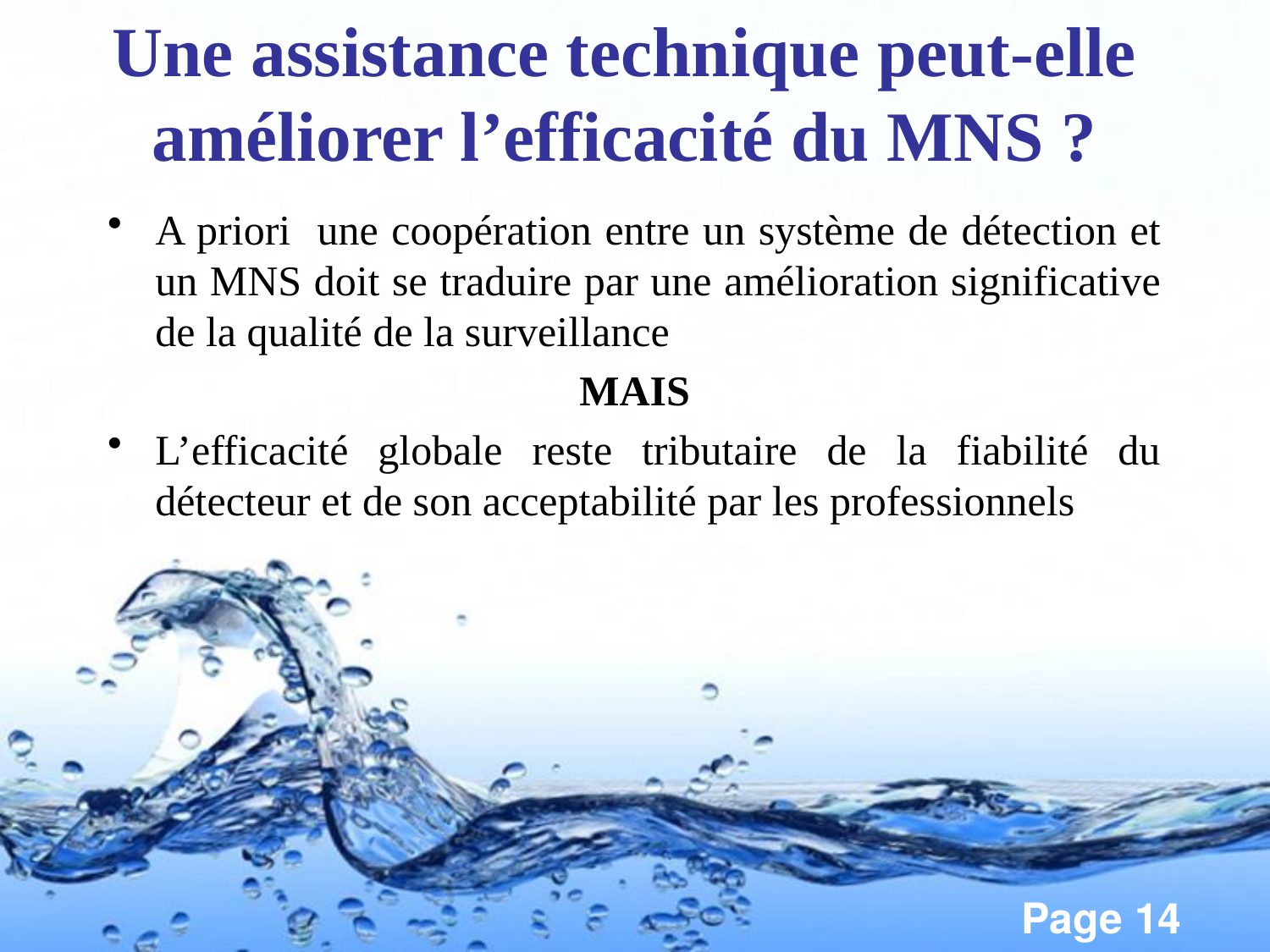

# Une assistance technique peut-elle améliorer l’efficacité du MNS ?
A priori  une coopération entre un système de détection et un MNS doit se traduire par une amélioration significative de la qualité de la surveillance
MAIS
L’efficacité globale reste tributaire de la fiabilité du détecteur et de son acceptabilité par les professionnels